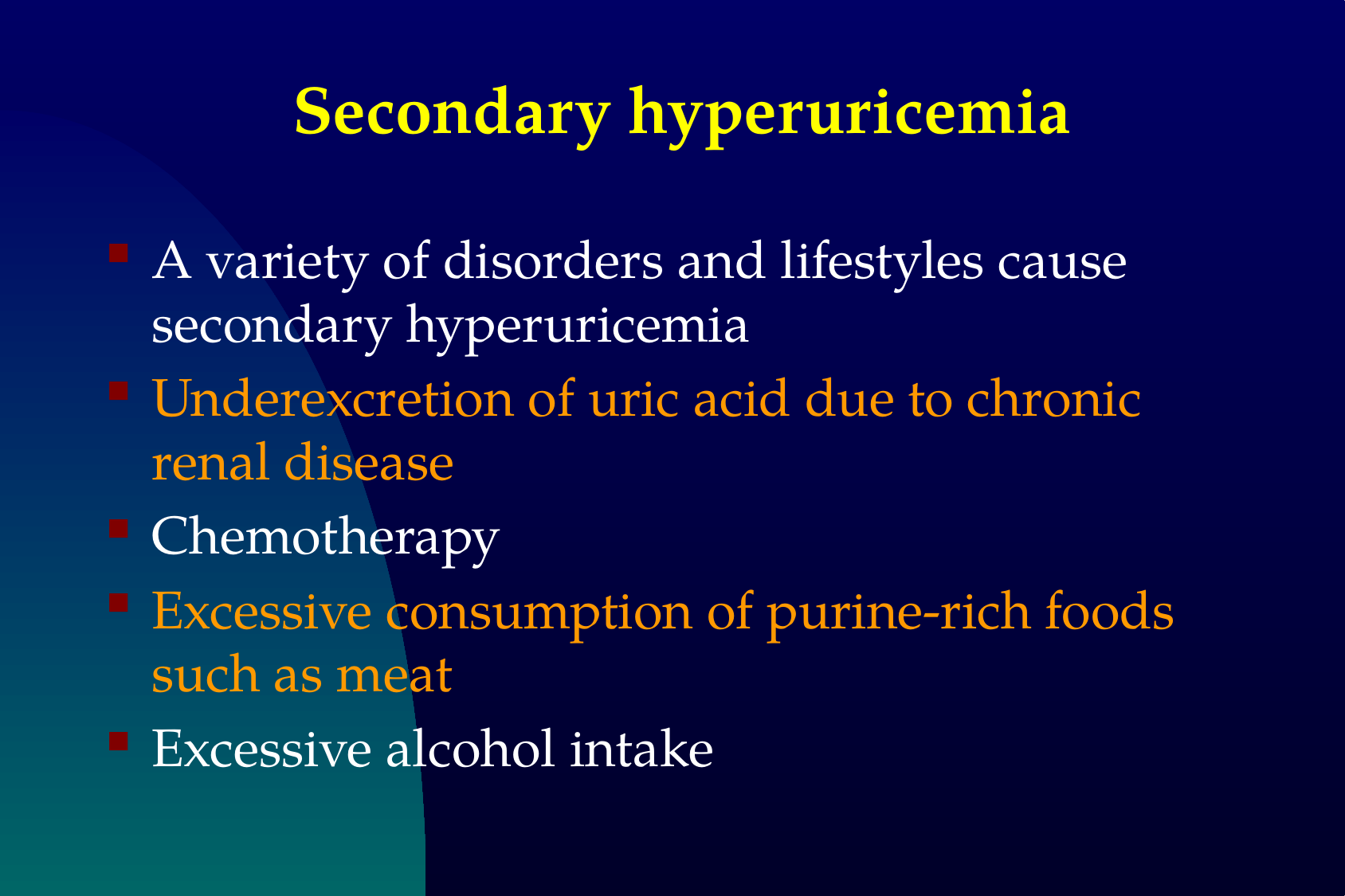

# Secondary hyperuricemia
A variety of disorders and lifestyles cause secondary hyperuricemia
Underexcretion of uric acid due to chronic renal disease
Chemotherapy
Excessive consumption of purine-rich foods such as meat
Excessive alcohol intake